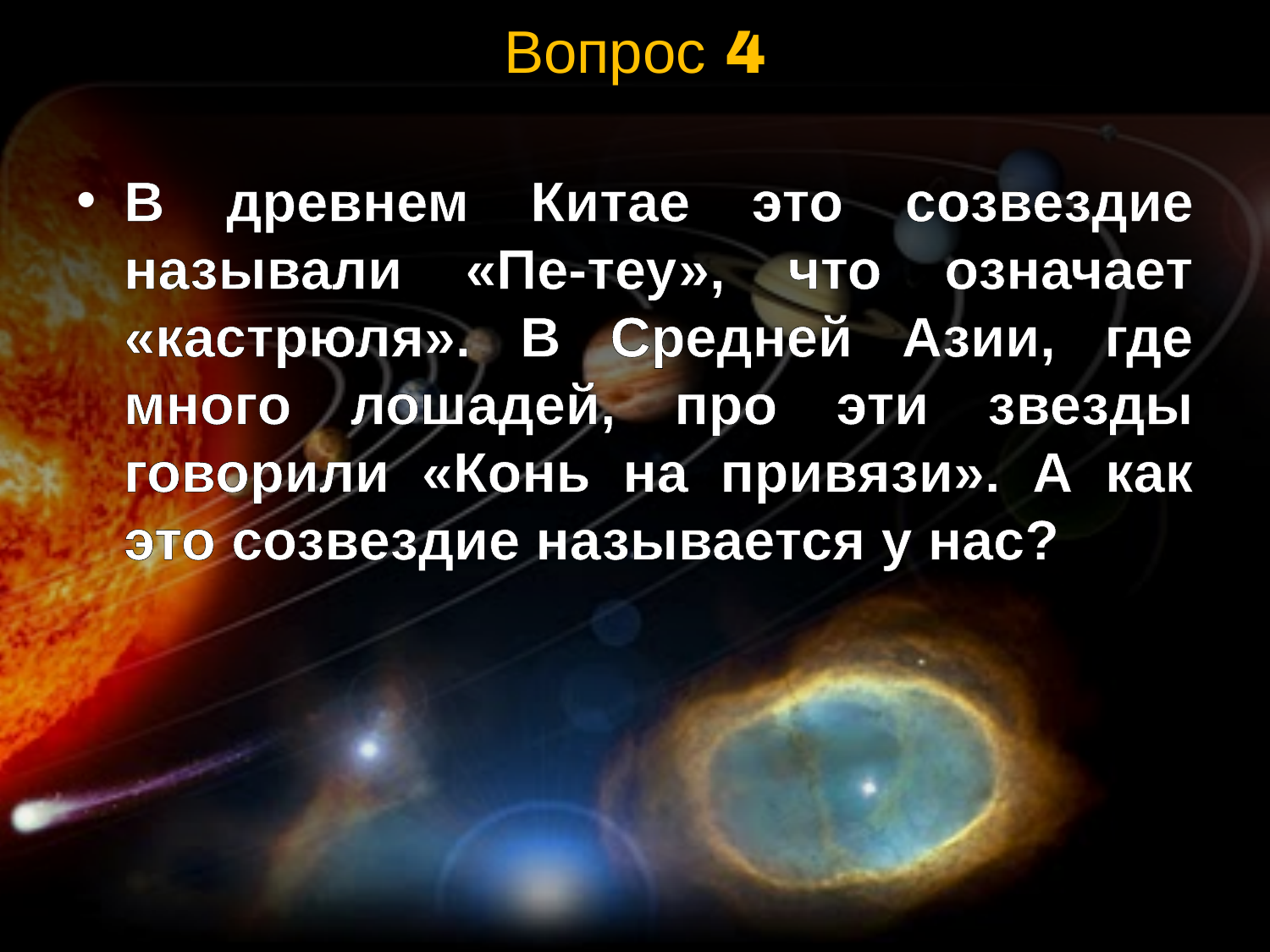

# Вопрос 4
В древнем Китае это созвездие называли «Пе-теу», что означает «кастрюля». В Средней Азии, где много лошадей, про эти звезды говорили «Конь на привязи». А как это созвездие называется у нас?